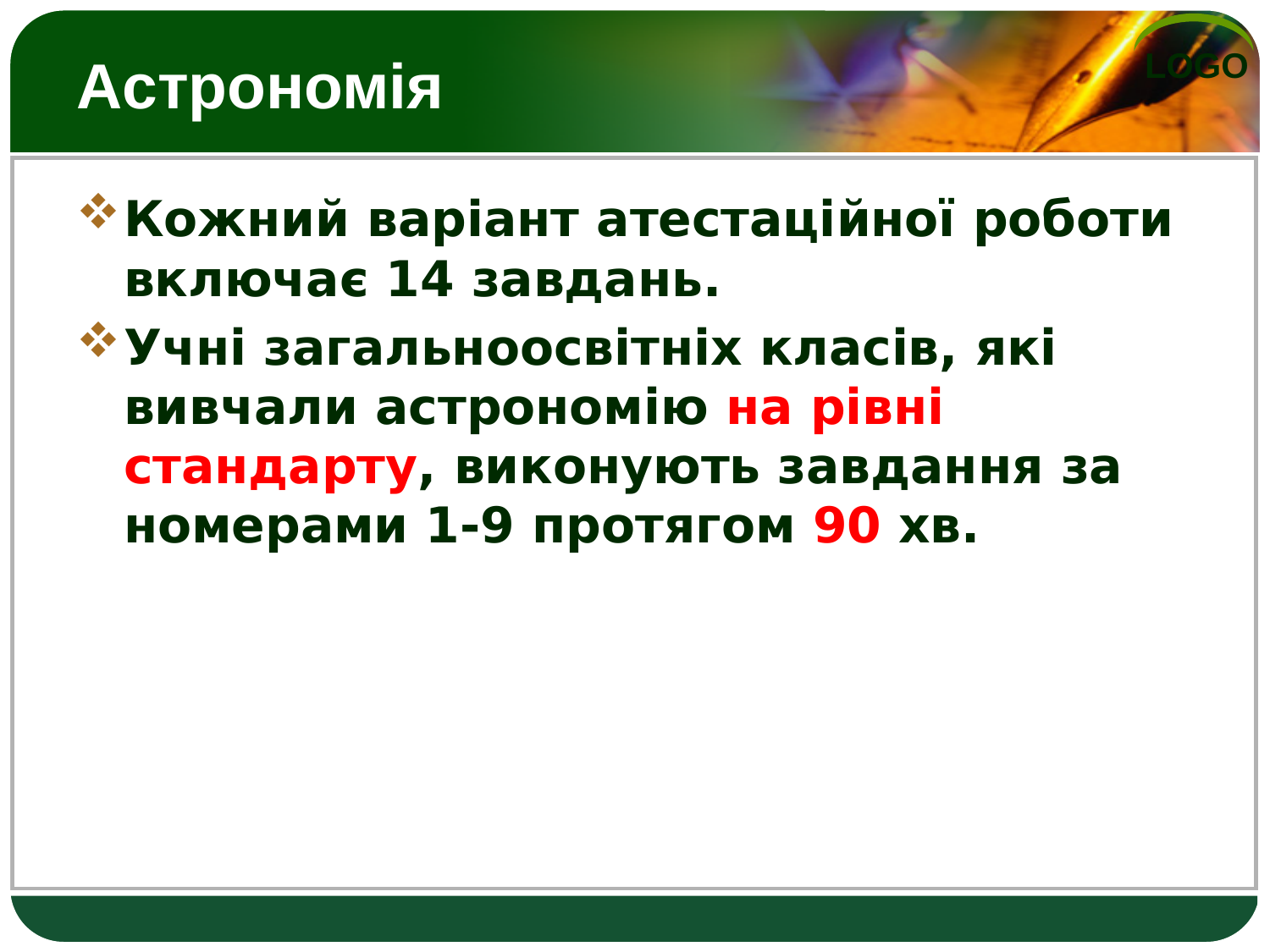

# Астрономія
Кожний варіант атестаційної роботи включає 14 завдань.
Учні загальноосвітніх класів, які вивчали астрономію на рівні стандарту, виконують завдання за номерами 1-9 протягом 90 хв.